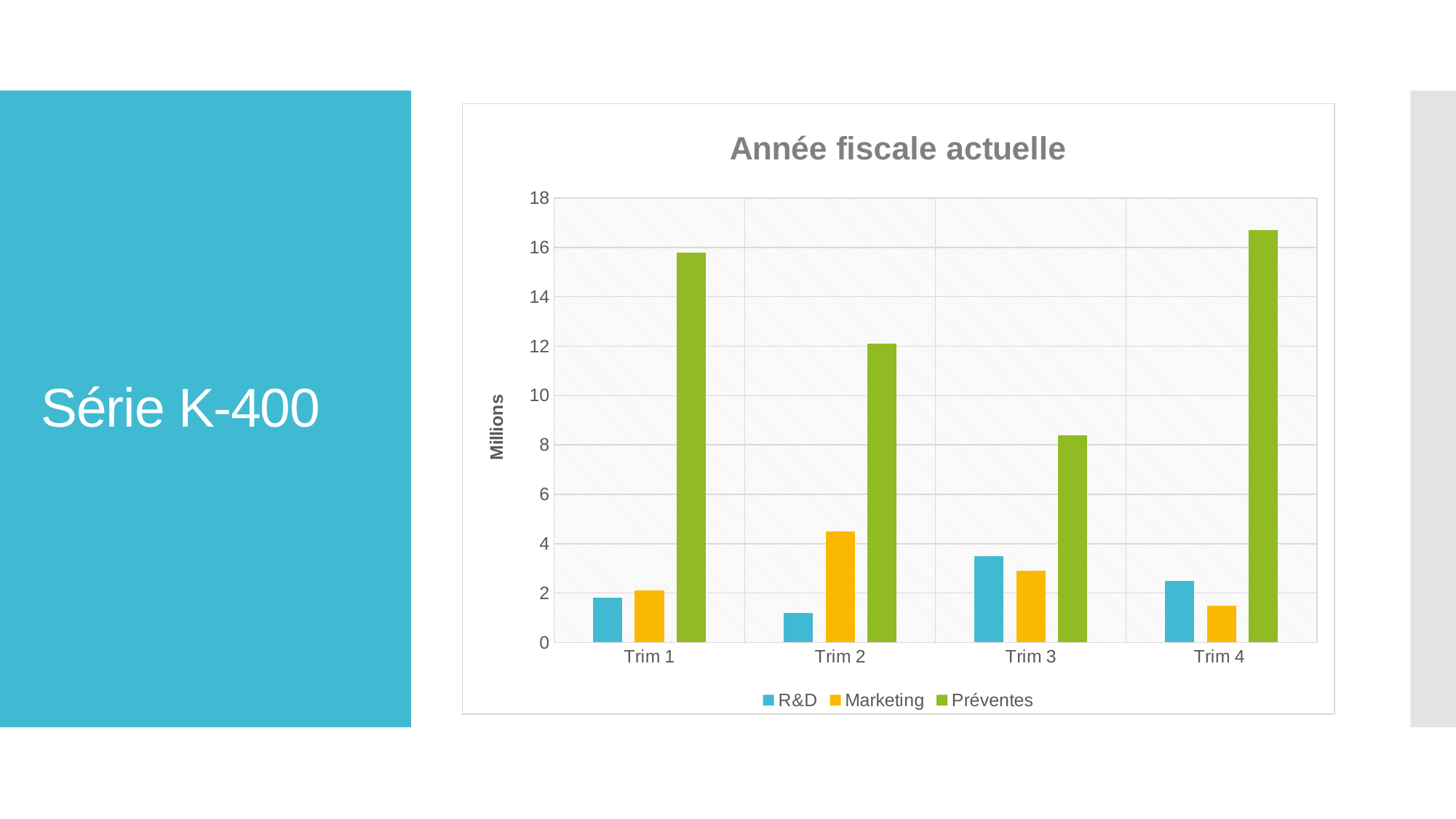

### Chart: Année fiscale actuelle

| Category | R&D | Marketing | Préventes |
|---|---|---|---|
| Trim 1 | 1.8 | 2.1 | 15.8 |
| Trim 2 | 1.2 | 4.5 | 12.1 |
| Trim 3 | 3.5 | 2.9 | 8.4 |
| Trim 4  | 2.5 | 1.5 | 16.7 |
# Série K-400